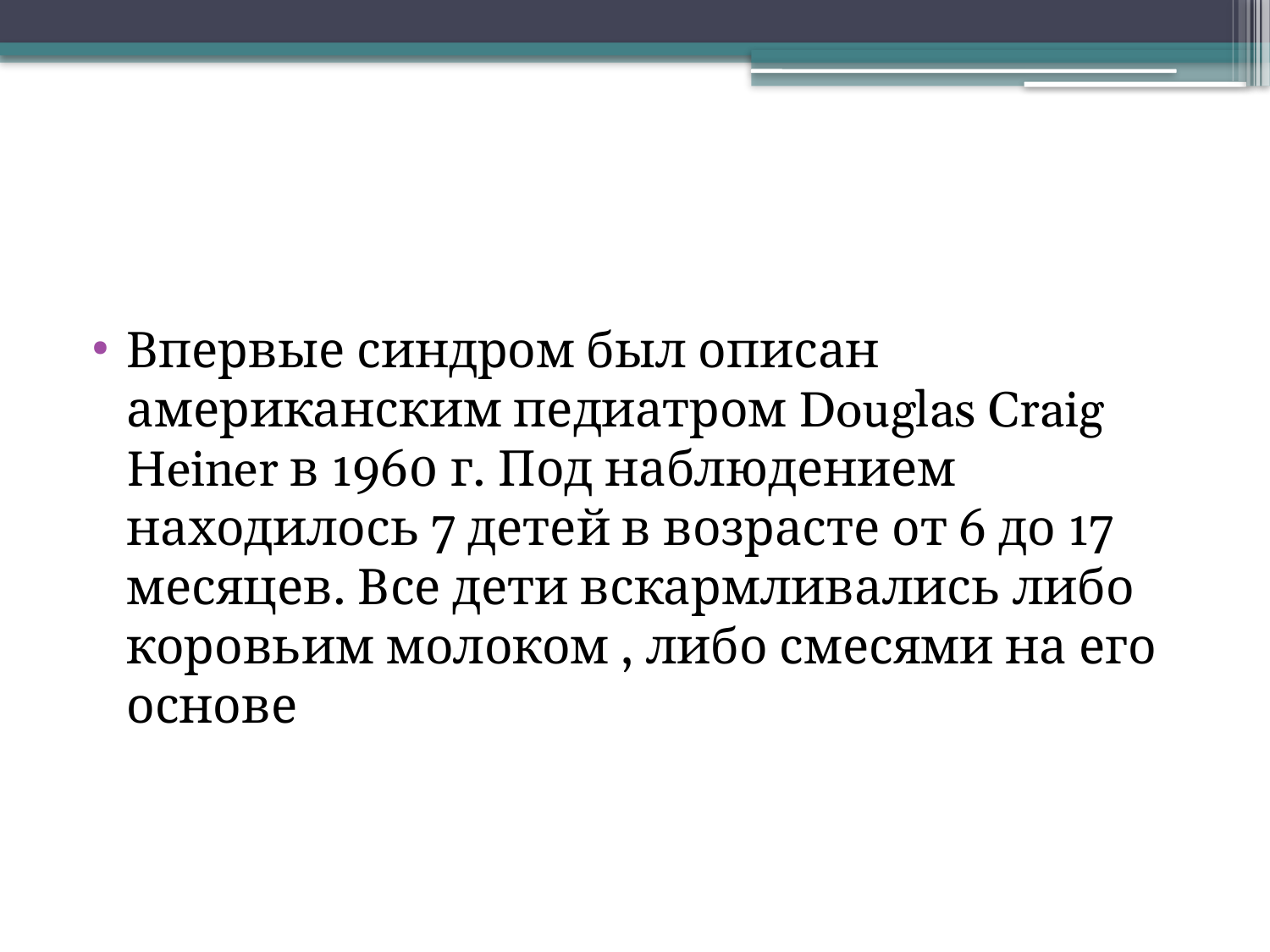

#
Впервые синдром был описан американским педиатром Douglas Craig Heiner в 1960 г. Под наблюдением находилось 7 детей в возрасте от 6 до 17 месяцев. Все дети вскармливались либо коровьим молоком , либо смесями на его основе